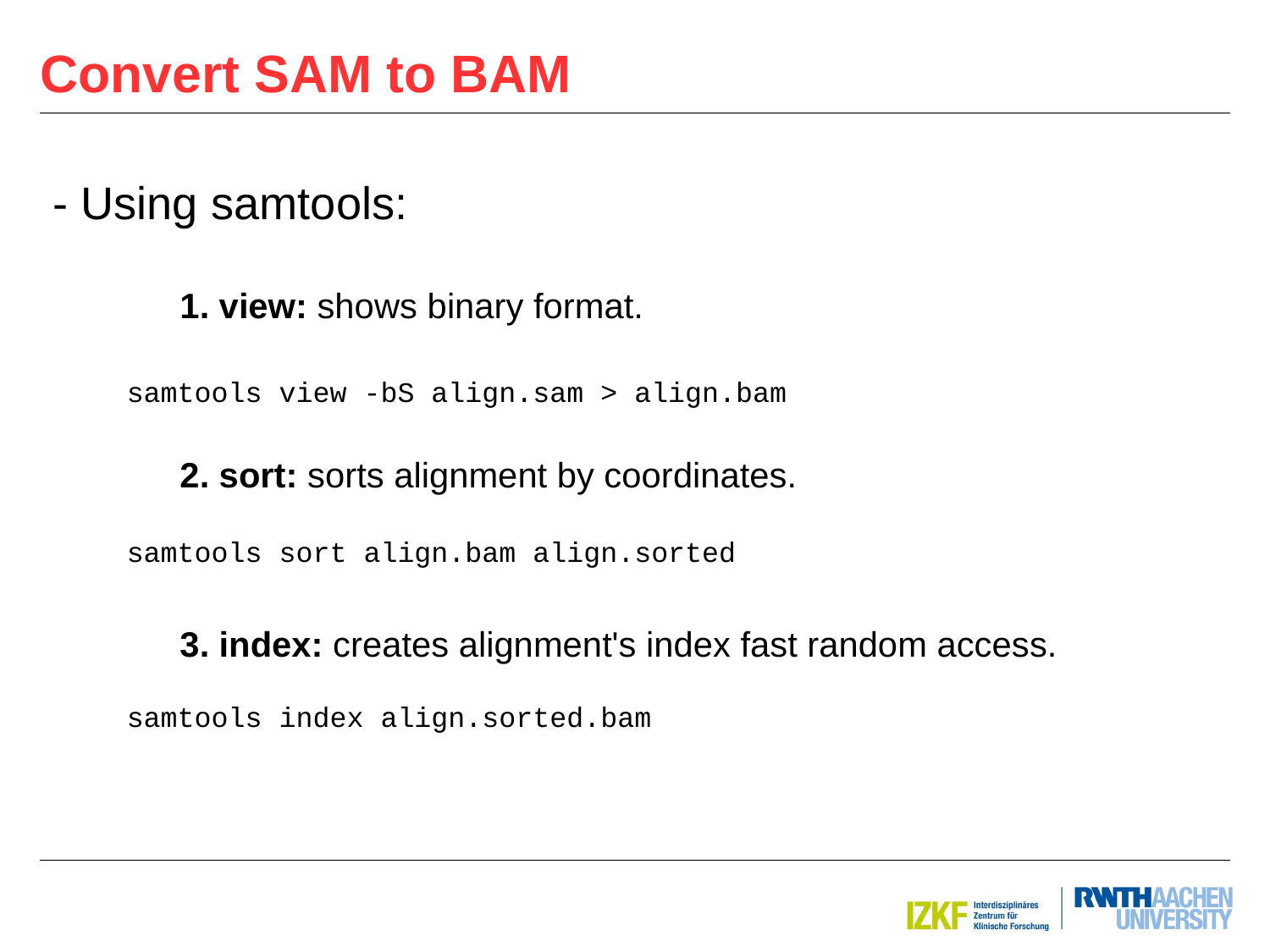

Convert SAM to BAM

- Using samtools:

	1. view: shows binary format.

	2. sort: sorts alignment by coordinates.

	3. index: creates alignment's index fast random access.

samtools view -bS align.sam > align.bam
samtools sort align.bam align.sorted
samtools index align.sorted.bam